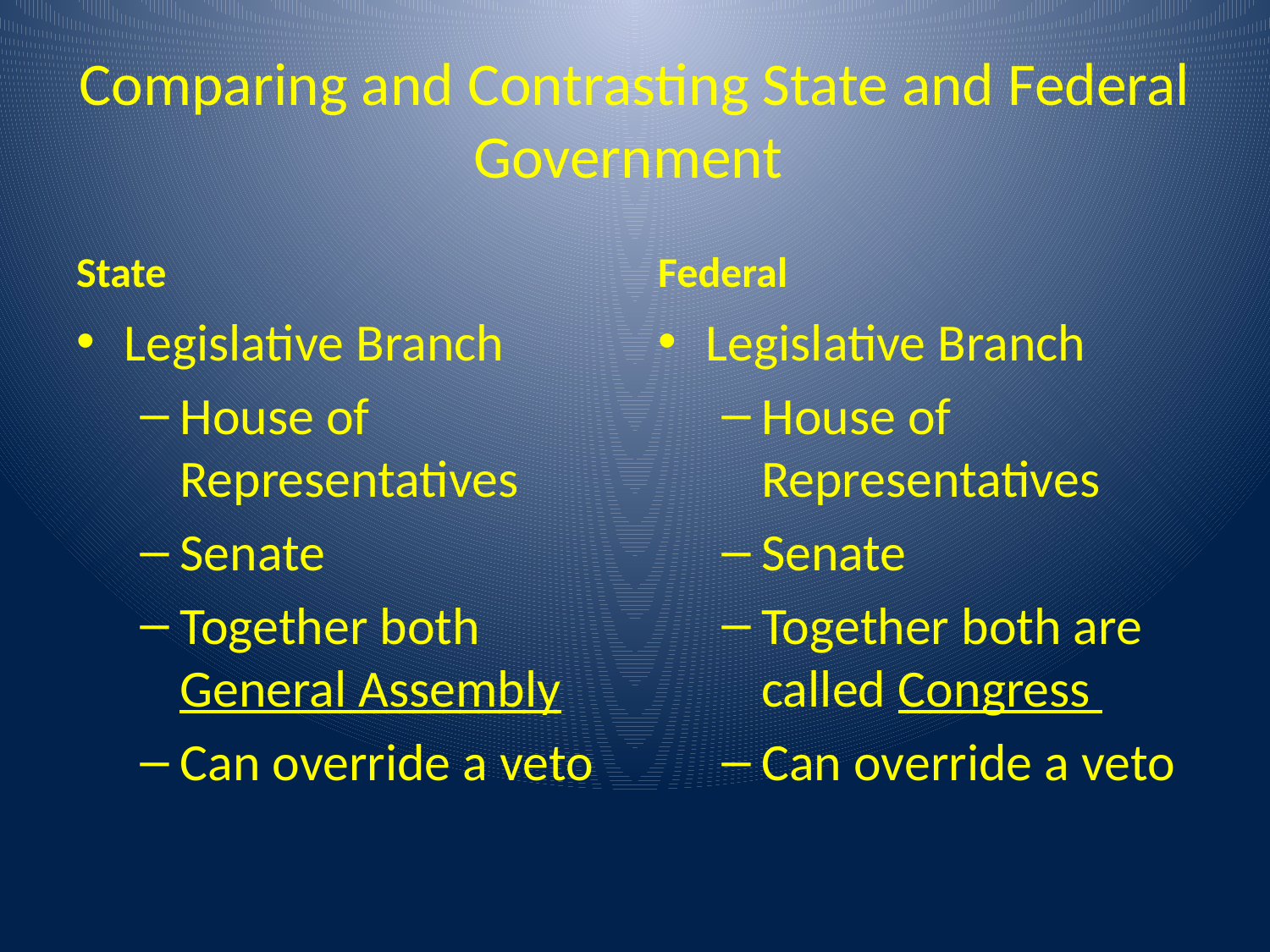

# Comparing and Contrasting State and Federal Government
State
Federal
Legislative Branch
House of Representatives
Senate
Together both General Assembly
Can override a veto

Legislative Branch
House of Representatives
Senate
Together both are called Congress
Can override a veto